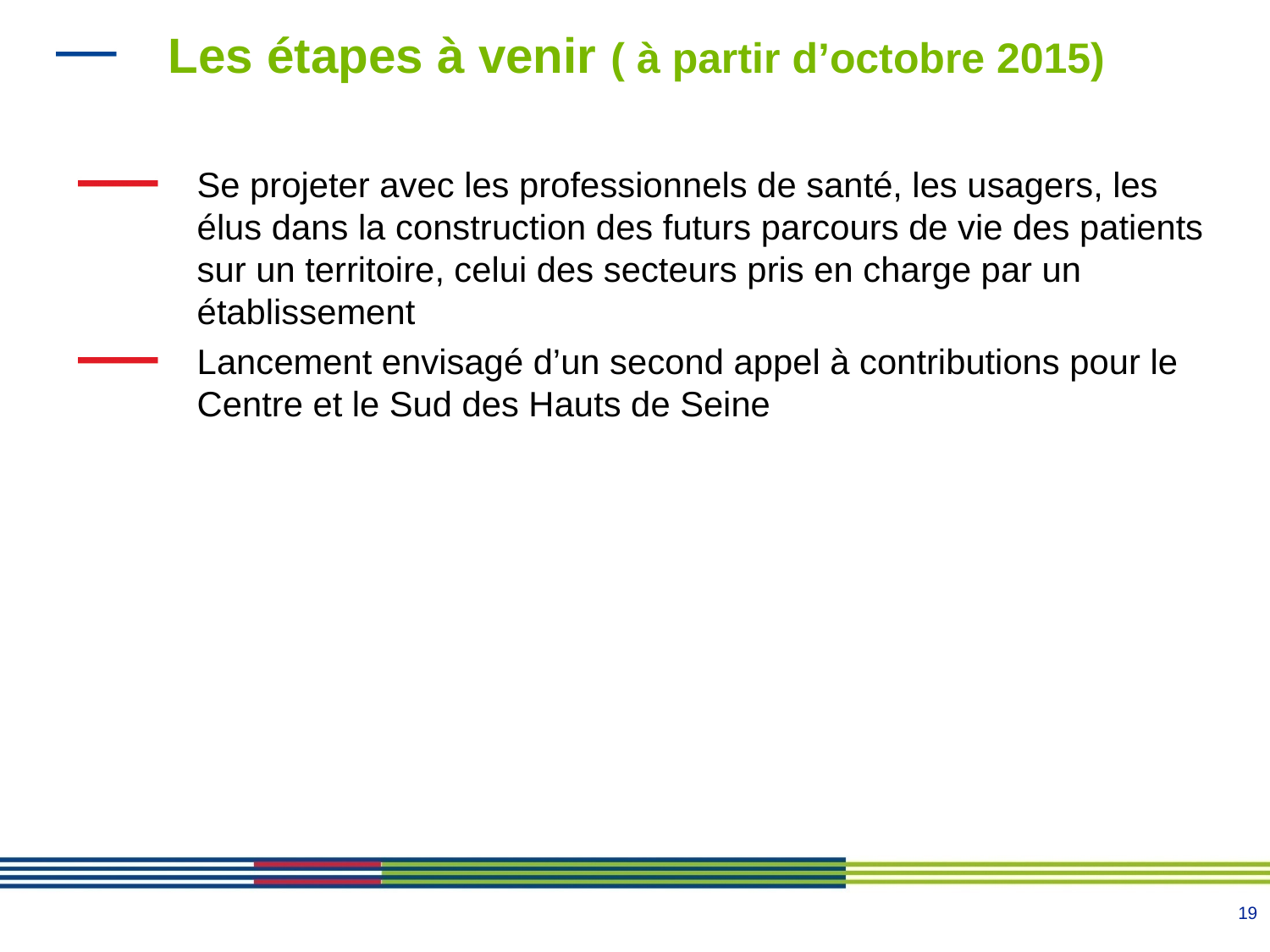

# Les étapes à venir ( à partir d’octobre 2015)
Se projeter avec les professionnels de santé, les usagers, les élus dans la construction des futurs parcours de vie des patients sur un territoire, celui des secteurs pris en charge par un établissement
Lancement envisagé d’un second appel à contributions pour le Centre et le Sud des Hauts de Seine